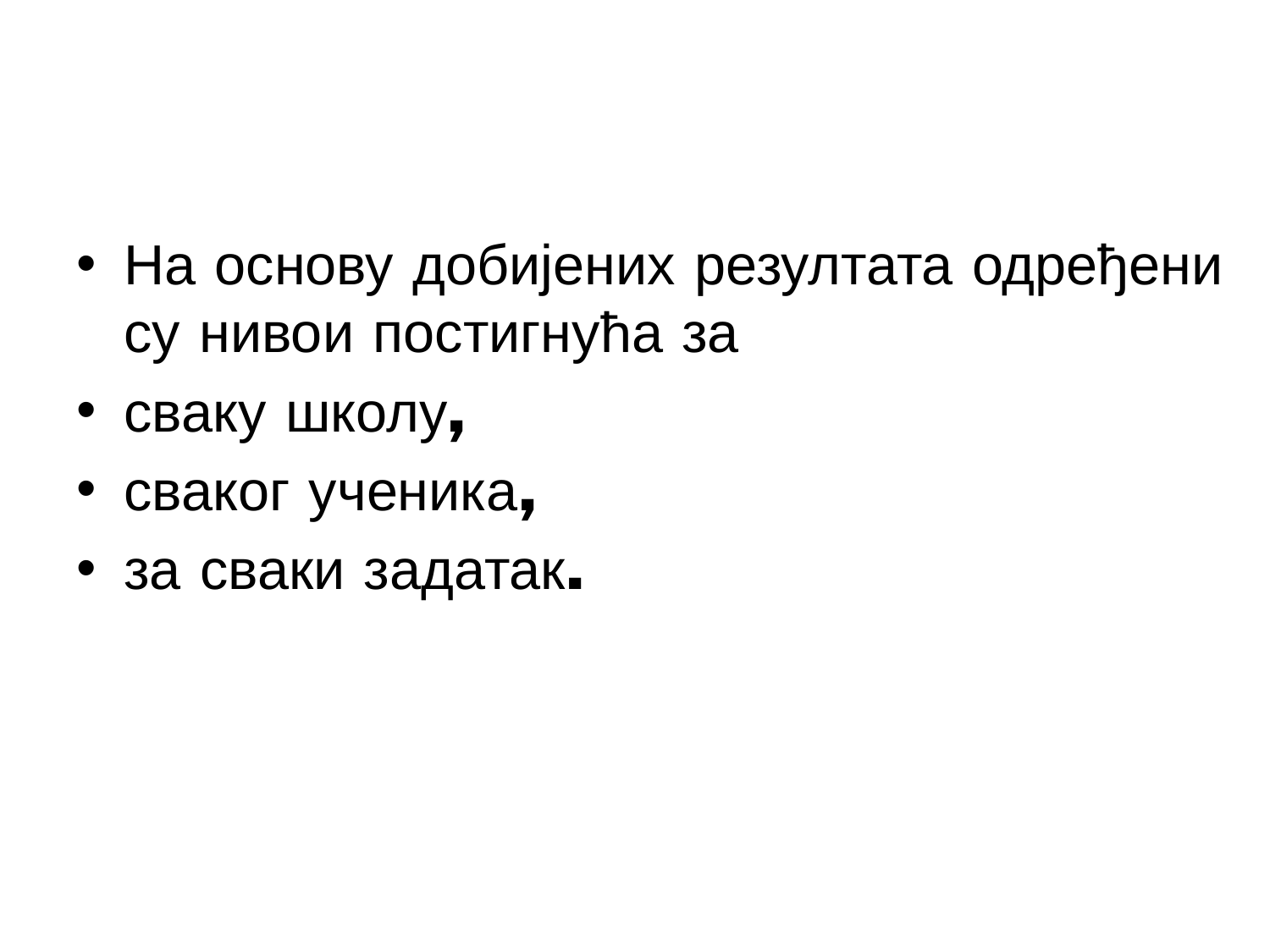

На основу добијених резултата одређени су нивои постигнућа за
сваку школу,
сваког ученика,
за сваки задатак.